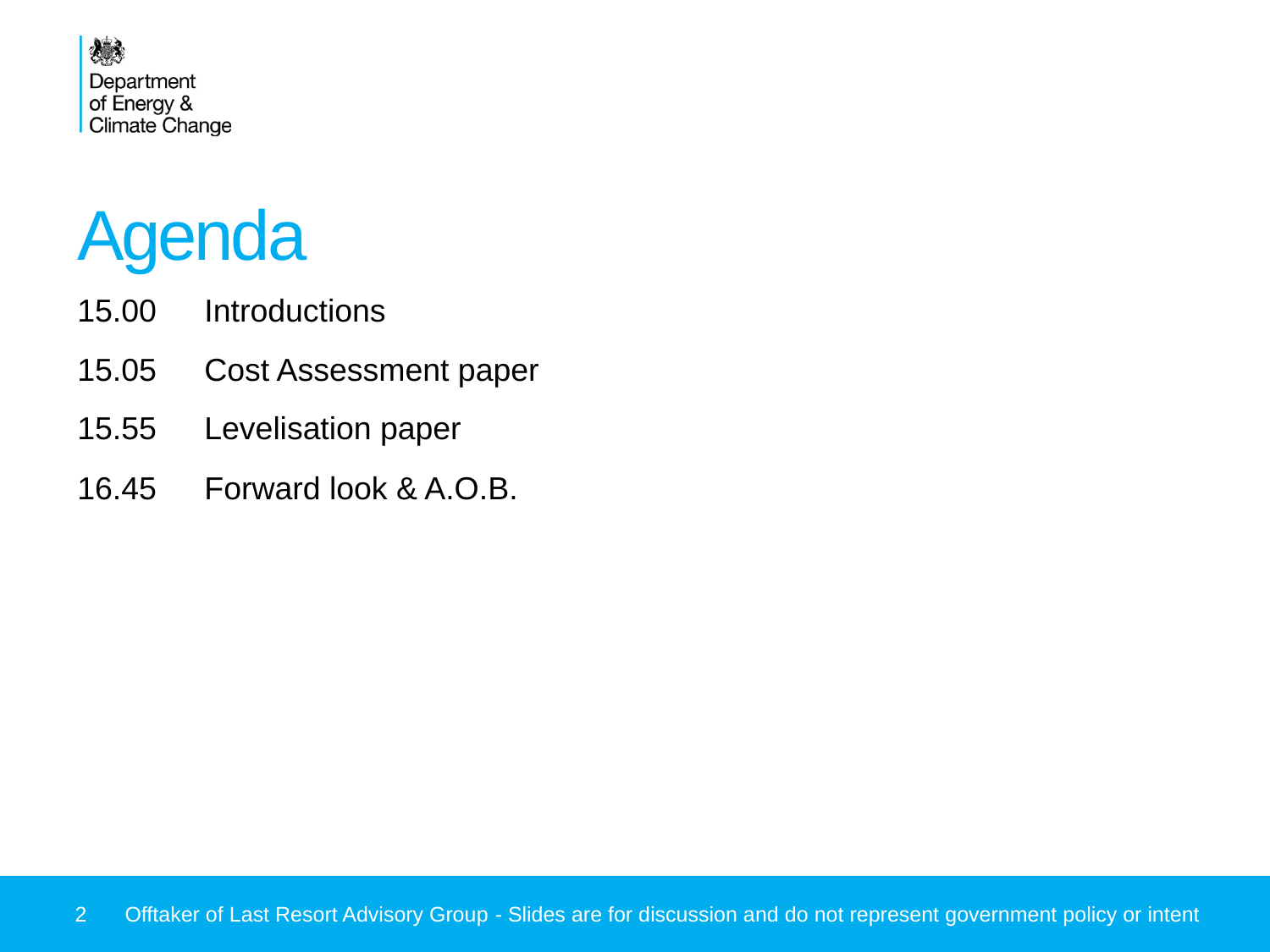

# Agenda
15.00	Introductions
15.05	Cost Assessment paper
15.55	Levelisation paper
16.45	Forward look & A.O.B.

2
Offtaker of Last Resort Advisory Group - Slides are for discussion and do not represent government policy or intent